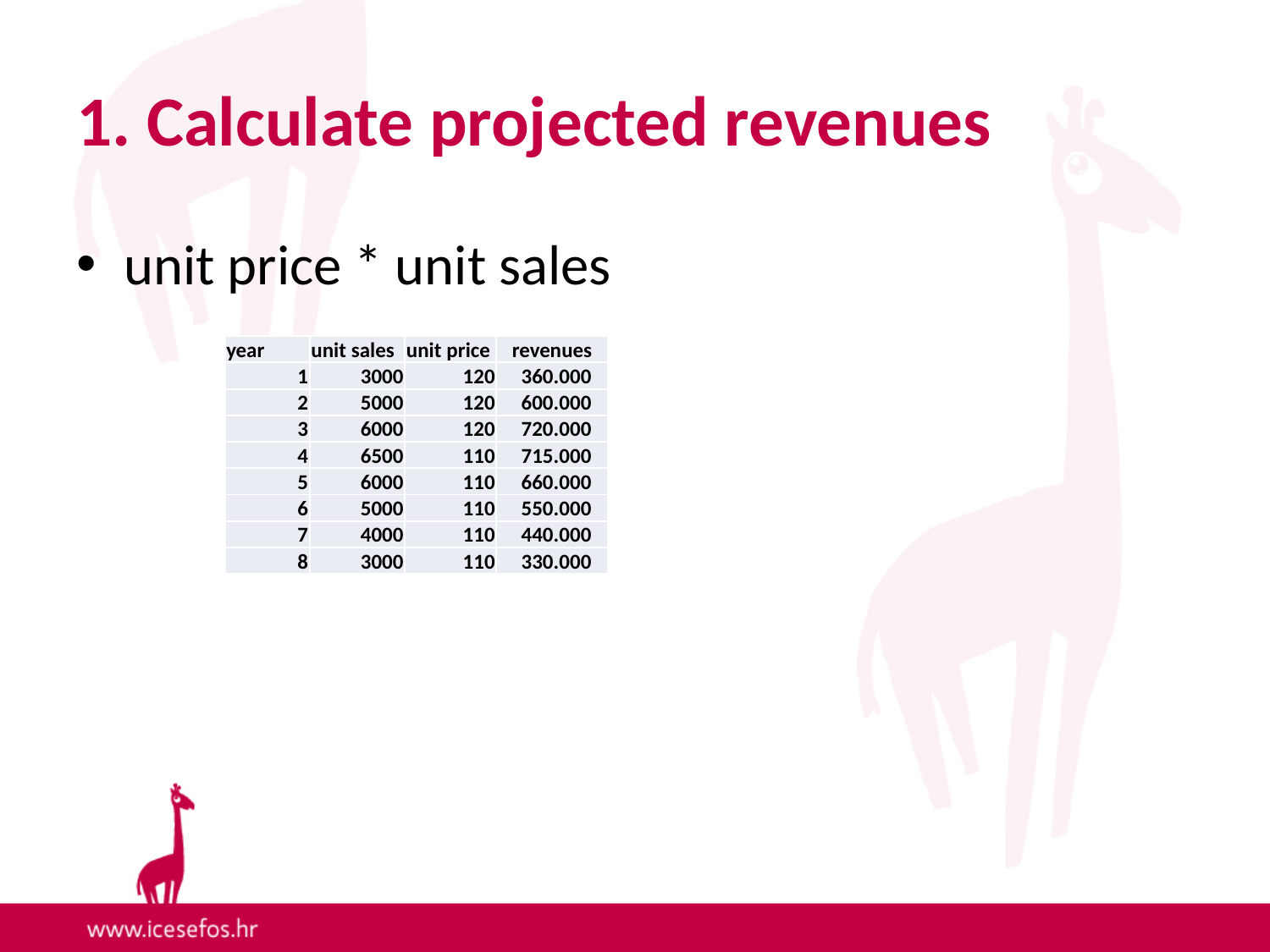

# 1. Calculate projected revenues
unit price * unit sales

| year | unit sales | unit price | revenues |
| --- | --- | --- | --- |
| 1 | 3000 | 120 | 360.000 |
| 2 | 5000 | 120 | 600.000 |
| 3 | 6000 | 120 | 720.000 |
| 4 | 6500 | 110 | 715.000 |
| 5 | 6000 | 110 | 660.000 |
| 6 | 5000 | 110 | 550.000 |
| 7 | 4000 | 110 | 440.000 |
| 8 | 3000 | 110 | 330.000 |